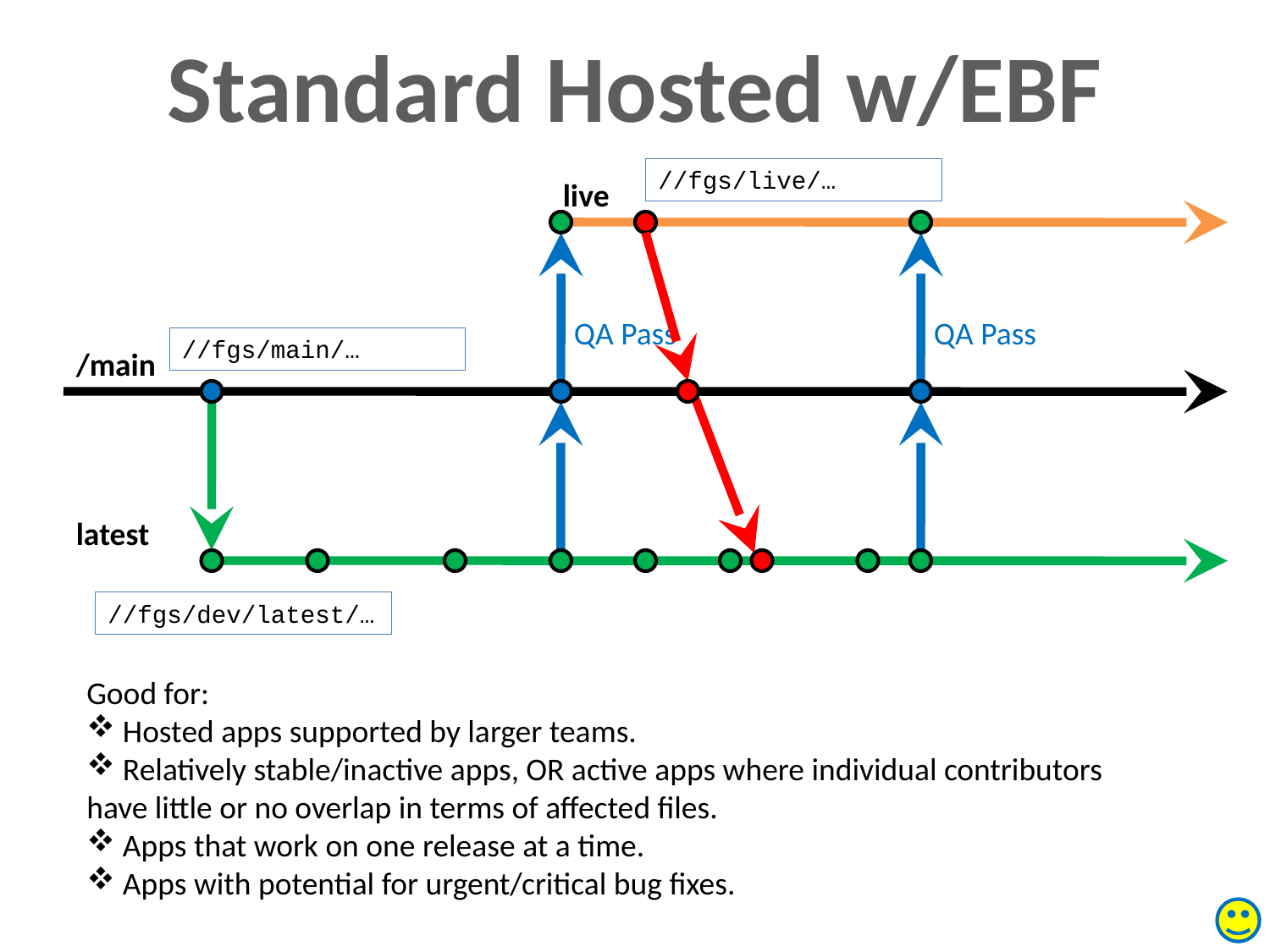

Standard Hosted w/EBF
//fgs/live/…
live

QA Pass
QA Pass
//fgs/main/…
/main

latest

//fgs/dev/latest/…
Good for:
 Hosted apps supported by larger teams.
 Relatively stable/inactive apps, OR active apps where individual contributors have little or no overlap in terms of affected files.
 Apps that work on one release at a time.
 Apps with potential for urgent/critical bug fixes.